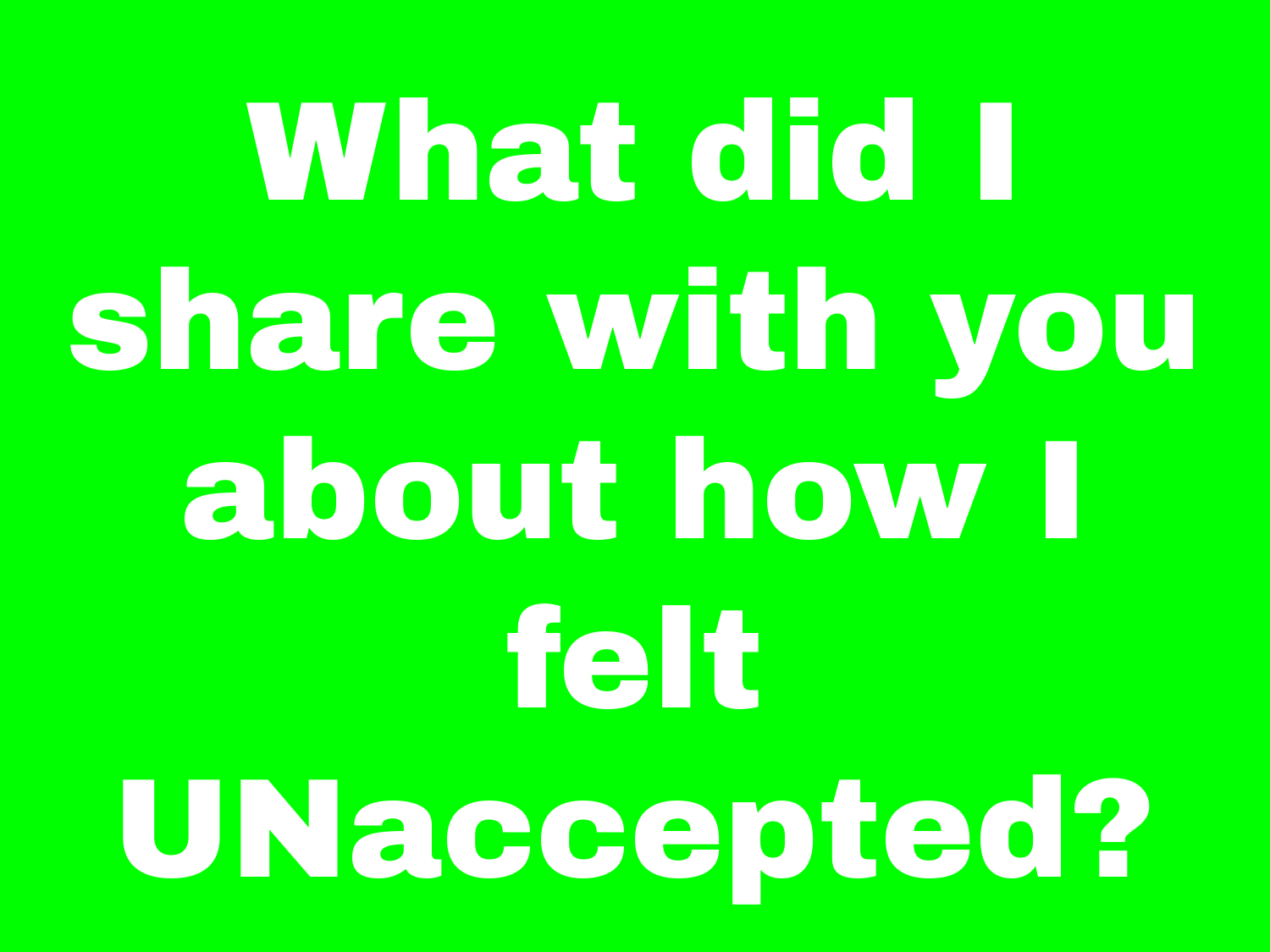

What did I share with you about how I felt UNaccepted?